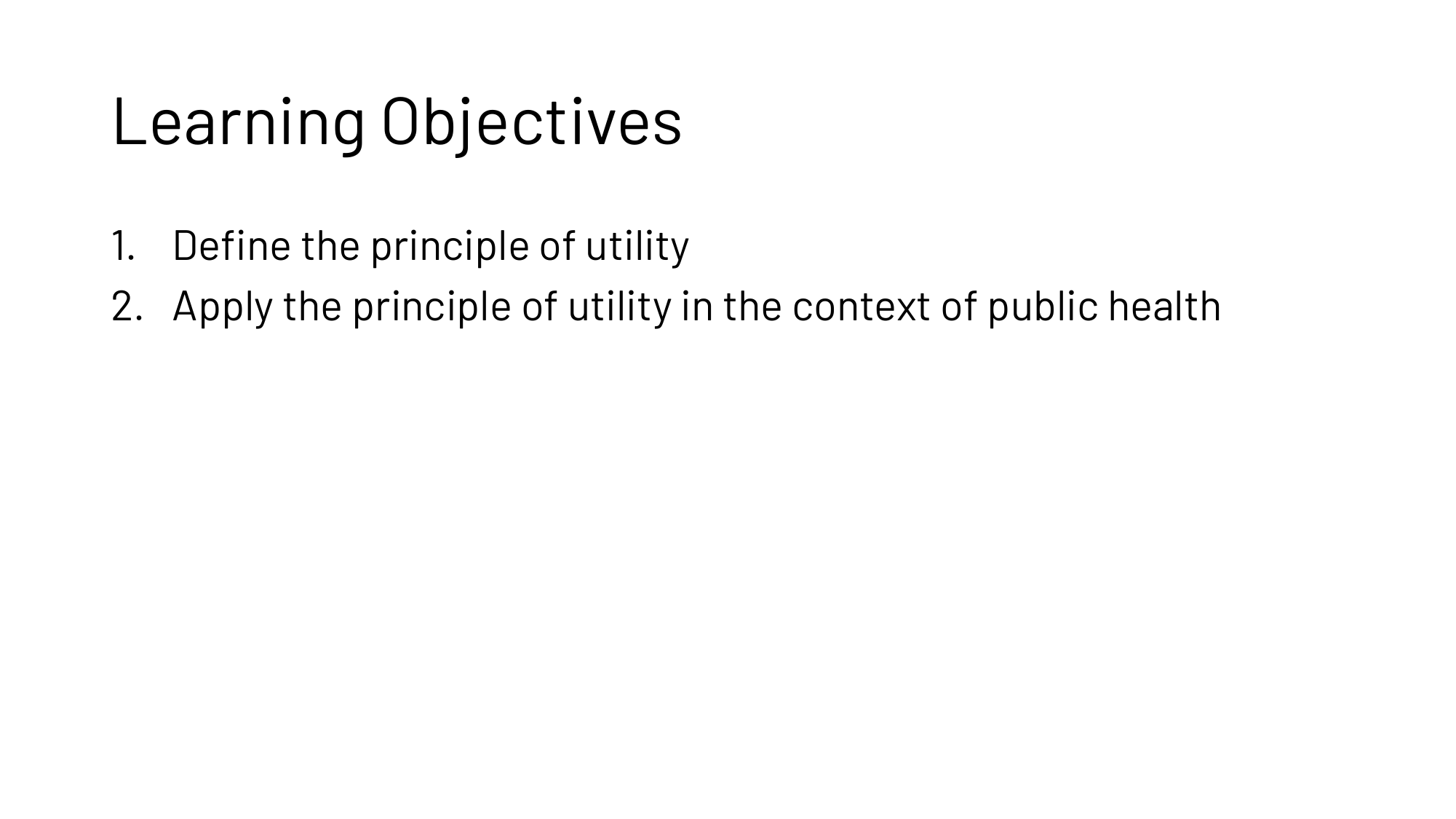

# Learning Objectives
Define the principle of utility
Apply the principle of utility in the context of public health